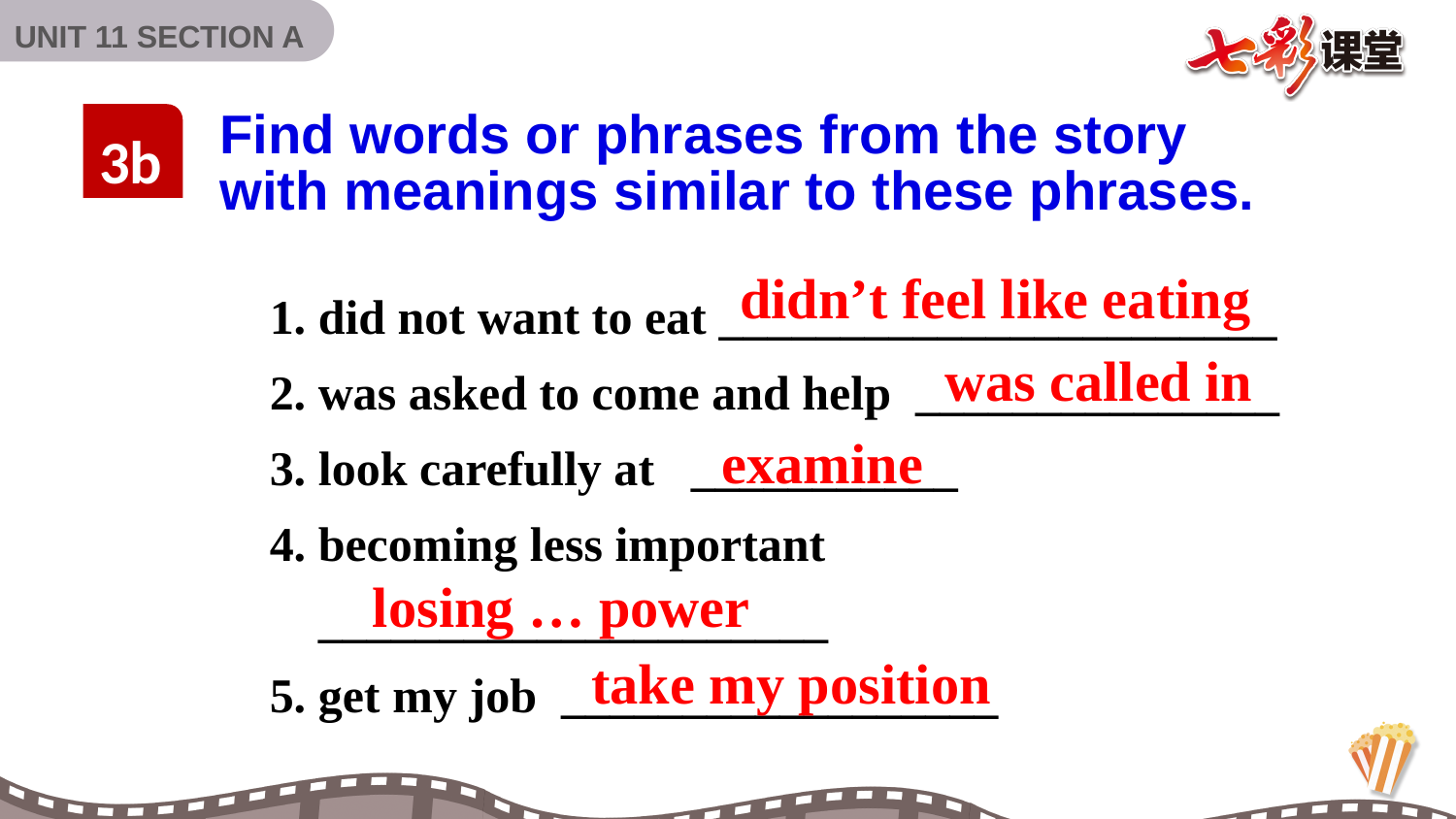

Find words or phrases from the story
with meanings similar to these phrases.
3b
didn’t feel like eating
1. did not want to eat _______________________
2. was asked to come and help  _______________
3. look carefully at   ___________
4. becoming less important
    _____________________
5. get my job  __________________
was called in
examine
losing … power
take my position